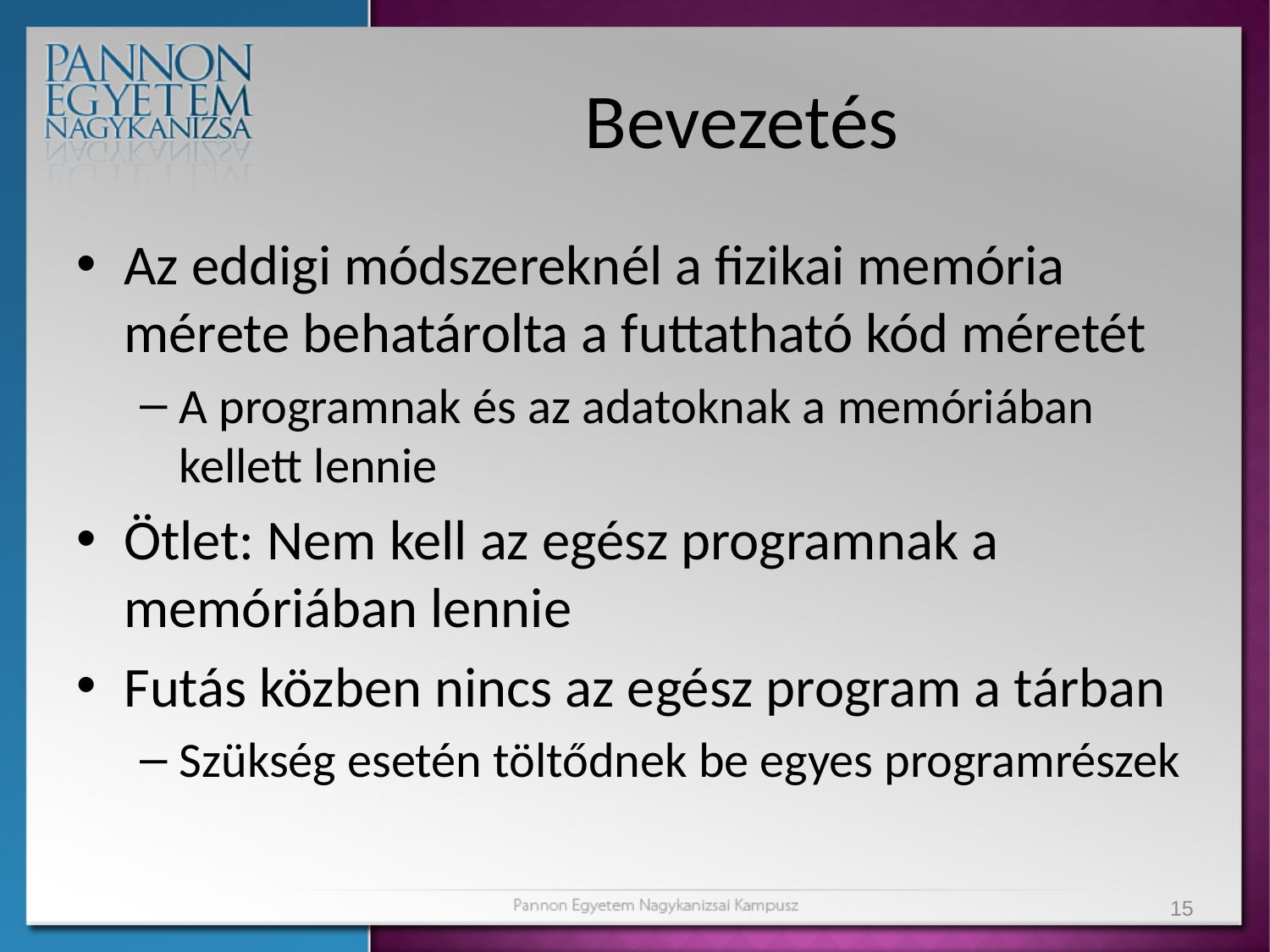

# Bevezetés
Az eddigi módszereknél a fizikai memória mérete behatárolta a futtatható kód méretét
A programnak és az adatoknak a memóriában kellett lennie
Ötlet: Nem kell az egész programnak a memóriában lennie
Futás közben nincs az egész program a tárban
Szükség esetén töltődnek be egyes programrészek
15